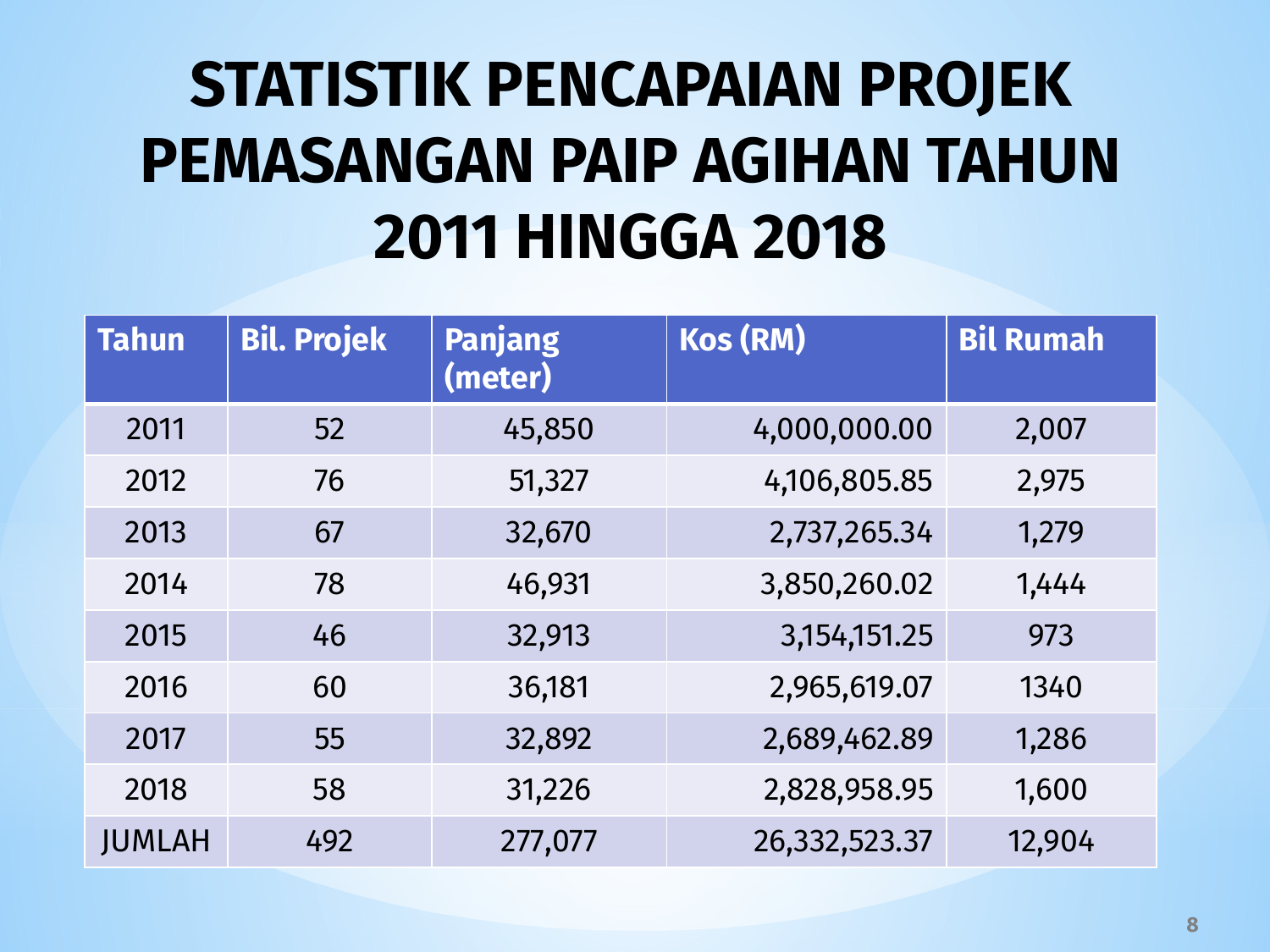

# STATISTIK PENCAPAIAN PROJEK PEMASANGAN PAIP AGIHAN TAHUN 2011 HINGGA 2018
| Tahun | Bil. Projek | Panjang (meter) | Kos (RM) | Bil Rumah |
| --- | --- | --- | --- | --- |
| 2011 | 52 | 45,850 | 4,000,000.00 | 2,007 |
| 2012 | 76 | 51,327 | 4,106,805.85 | 2,975 |
| 2013 | 67 | 32,670 | 2,737,265.34 | 1,279 |
| 2014 | 78 | 46,931 | 3,850,260.02 | 1,444 |
| 2015 | 46 | 32,913 | 3,154,151.25 | 973 |
| 2016 | 60 | 36,181 | 2,965,619.07 | 1340 |
| 2017 | 55 | 32,892 | 2,689,462.89 | 1,286 |
| 2018 | 58 | 31,226 | 2,828,958.95 | 1,600 |
| JUMLAH | 492 | 277,077 | 26,332,523.37 | 12,904 |
8